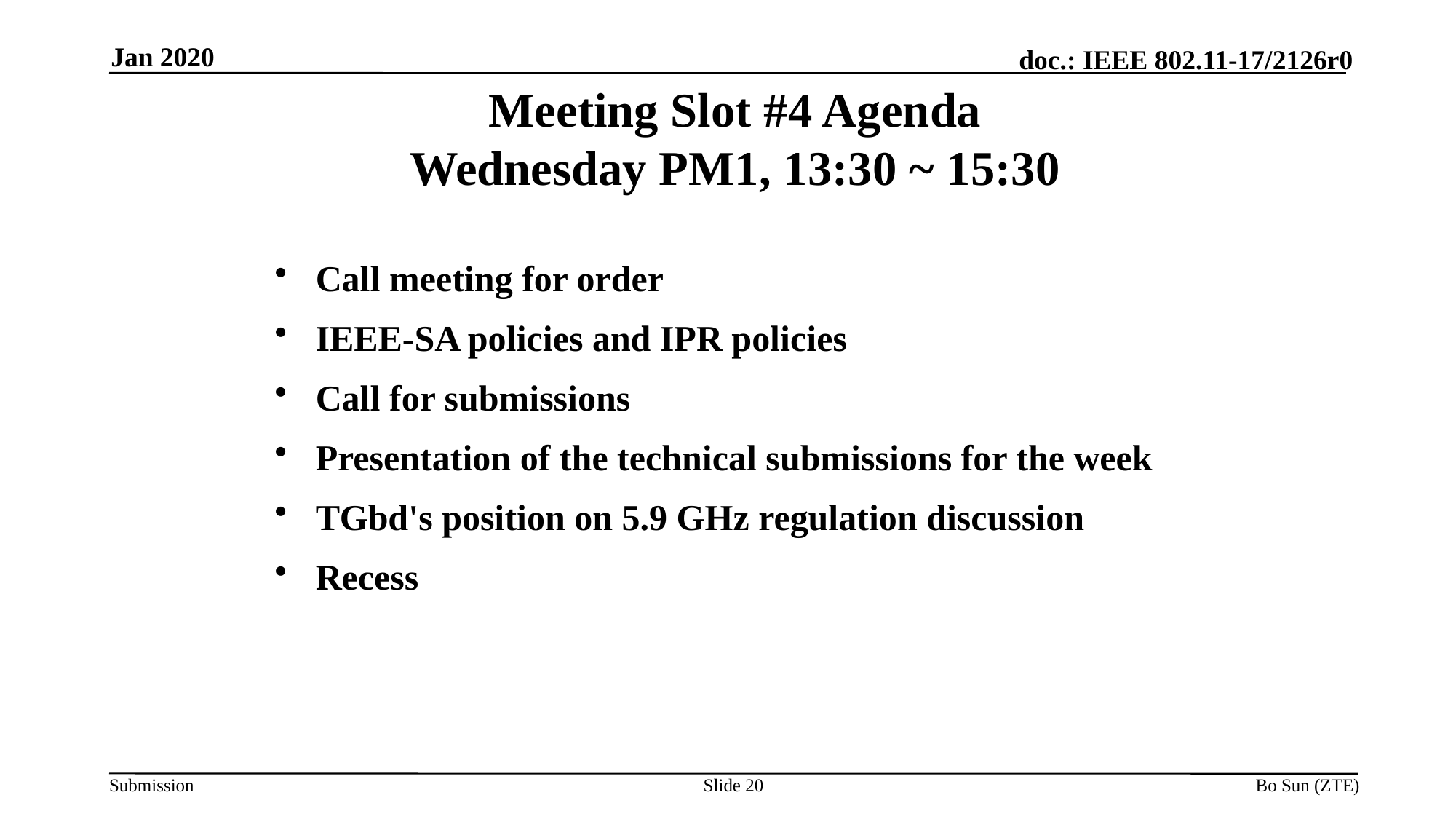

Jan 2020
Meeting Slot #4 Agenda
Wednesday PM1, 13:30 ~ 15:30
Call meeting for order
IEEE-SA policies and IPR policies
Call for submissions
Presentation of the technical submissions for the week
TGbd's position on 5.9 GHz regulation discussion
Recess

Slide 20
Bo Sun (ZTE)